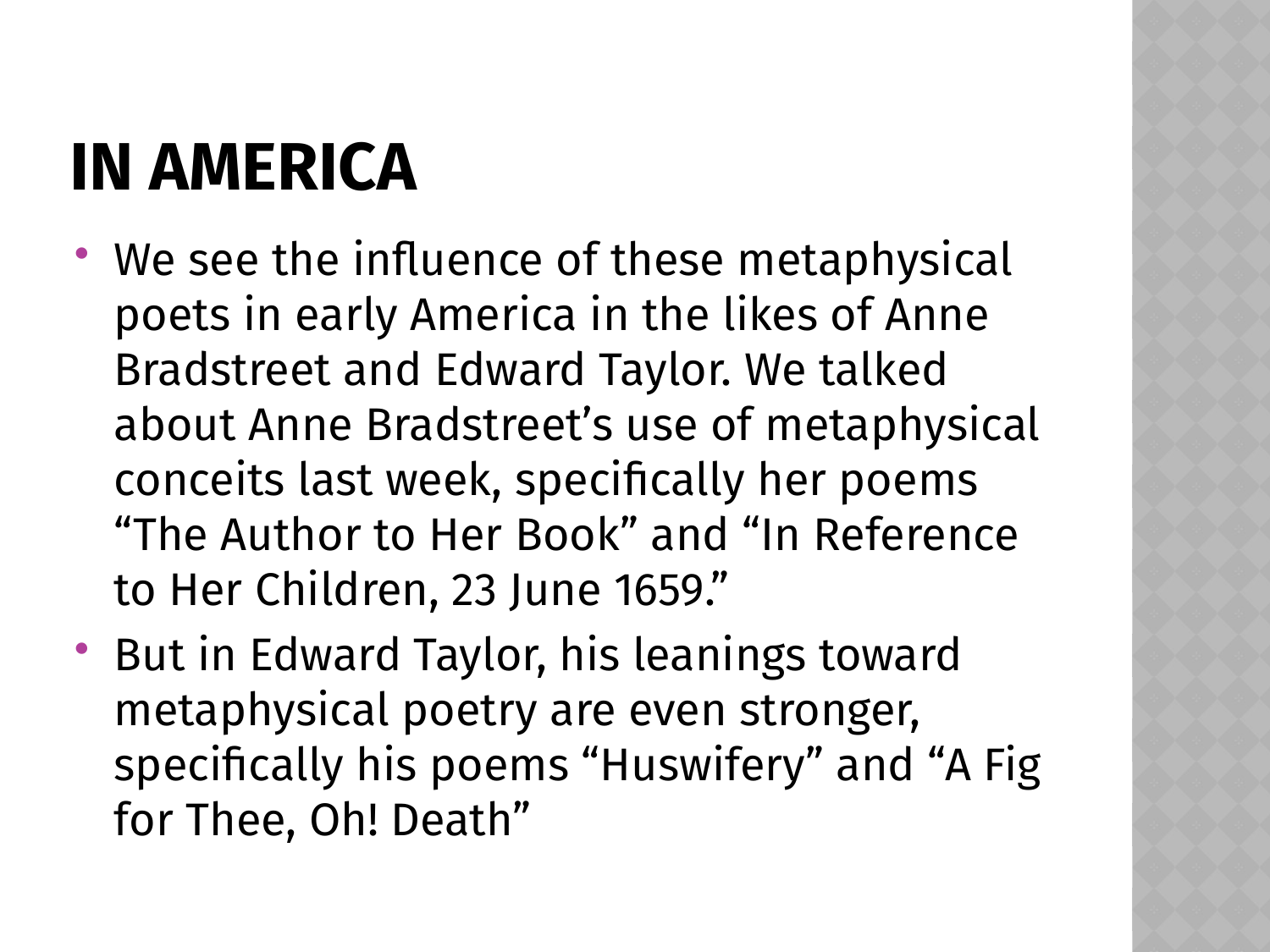

# In America
We see the influence of these metaphysical poets in early America in the likes of Anne Bradstreet and Edward Taylor. We talked about Anne Bradstreet’s use of metaphysical conceits last week, specifically her poems “The Author to Her Book” and “In Reference to Her Children, 23 June 1659.”
But in Edward Taylor, his leanings toward metaphysical poetry are even stronger, specifically his poems “Huswifery” and “A Fig for Thee, Oh! Death”